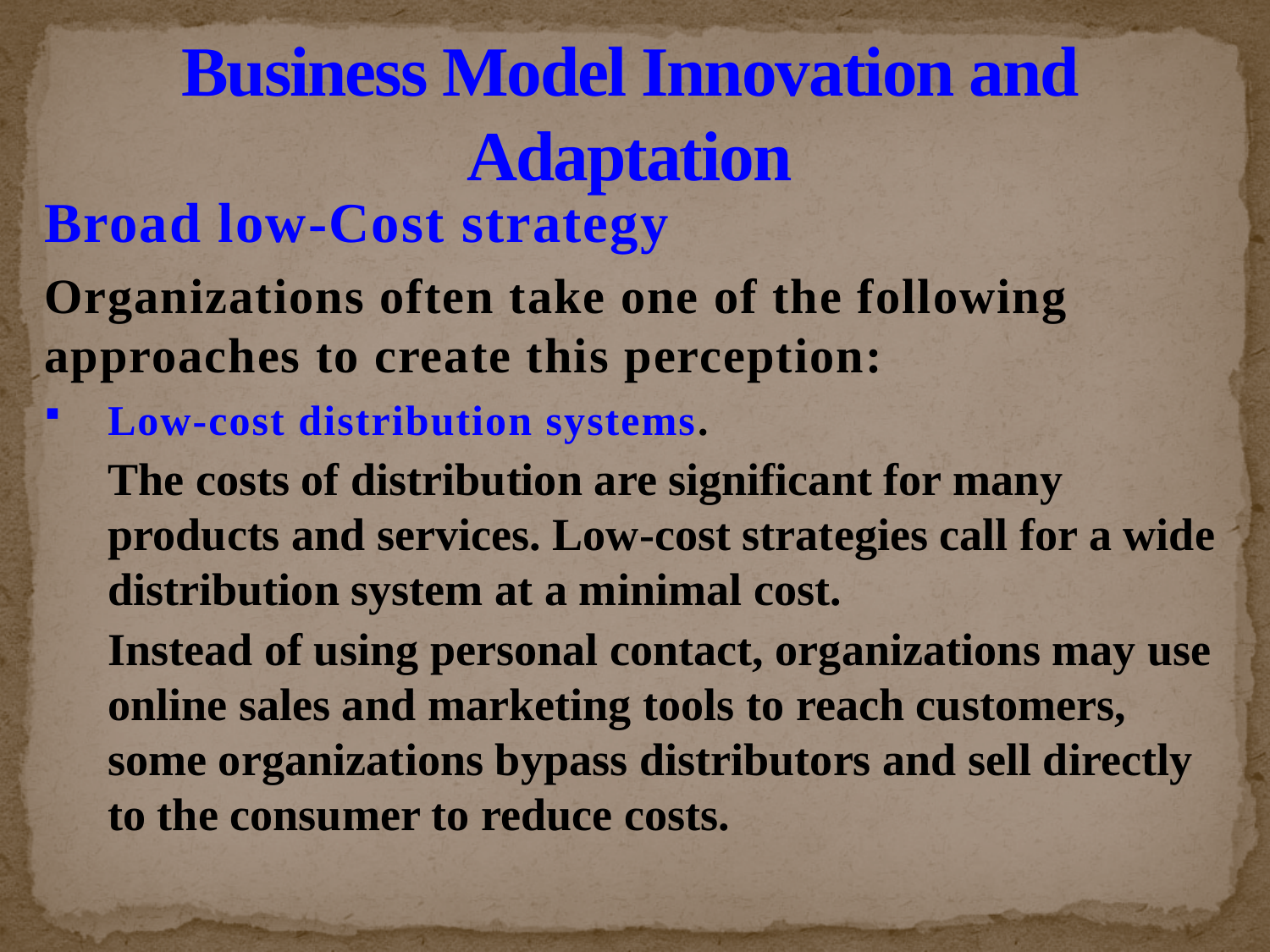

# Business Model Innovation and Adaptation
Broad low-Cost strategy
Organizations often take one of the following approaches to create this perception:
Low-cost distribution systems.
The costs of distribution are significant for many products and services. Low-cost strategies call for a wide distribution system at a minimal cost.
Instead of using personal contact, organizations may use online sales and marketing tools to reach customers, some organizations bypass distributors and sell directly to the consumer to reduce costs.